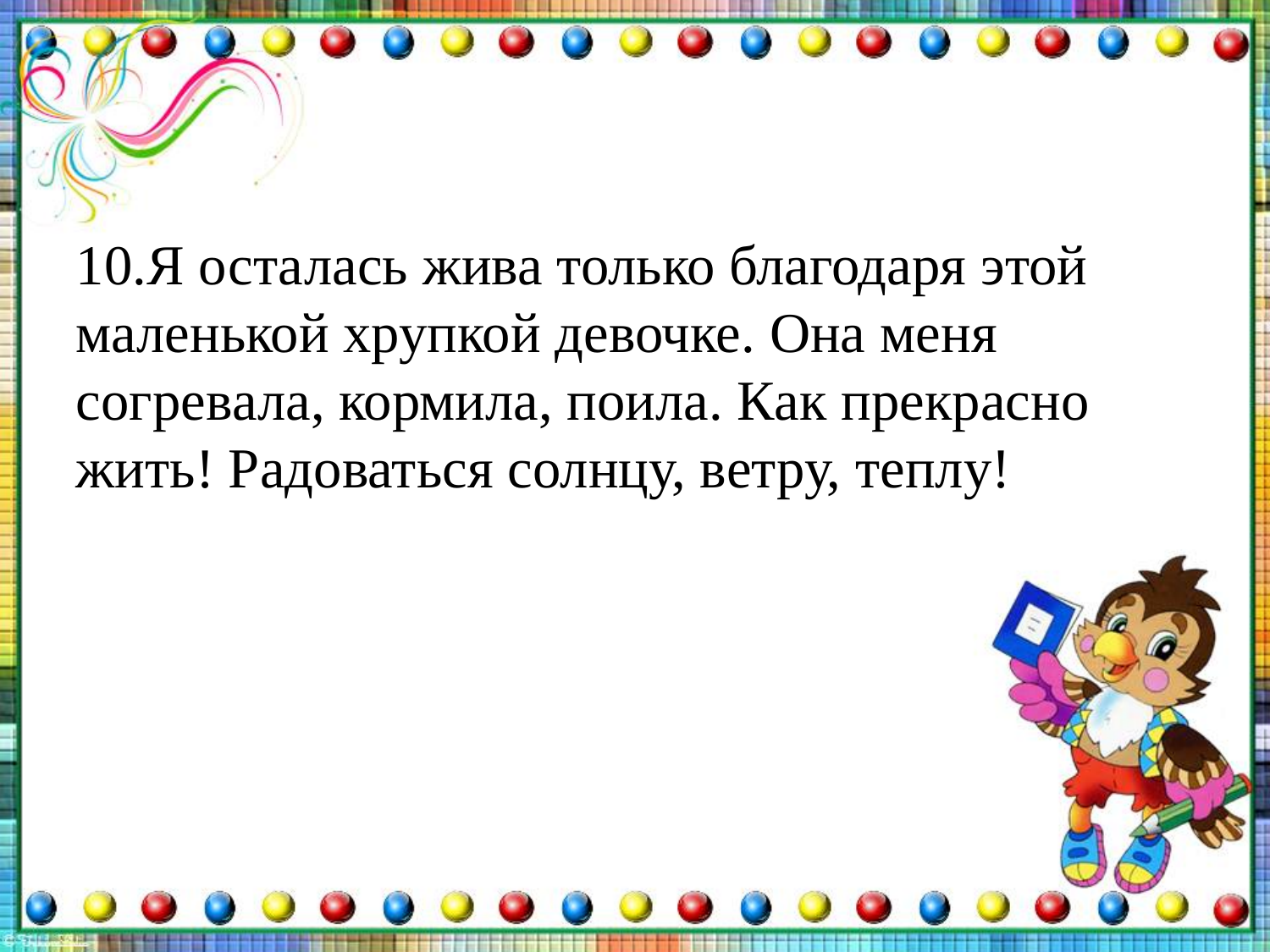

#
10.Я осталась жива только благодаря этой маленькой хрупкой девочке. Она меня согревала, кормила, поила. Как прекрасно жить! Радоваться солнцу, ветру, теплу!